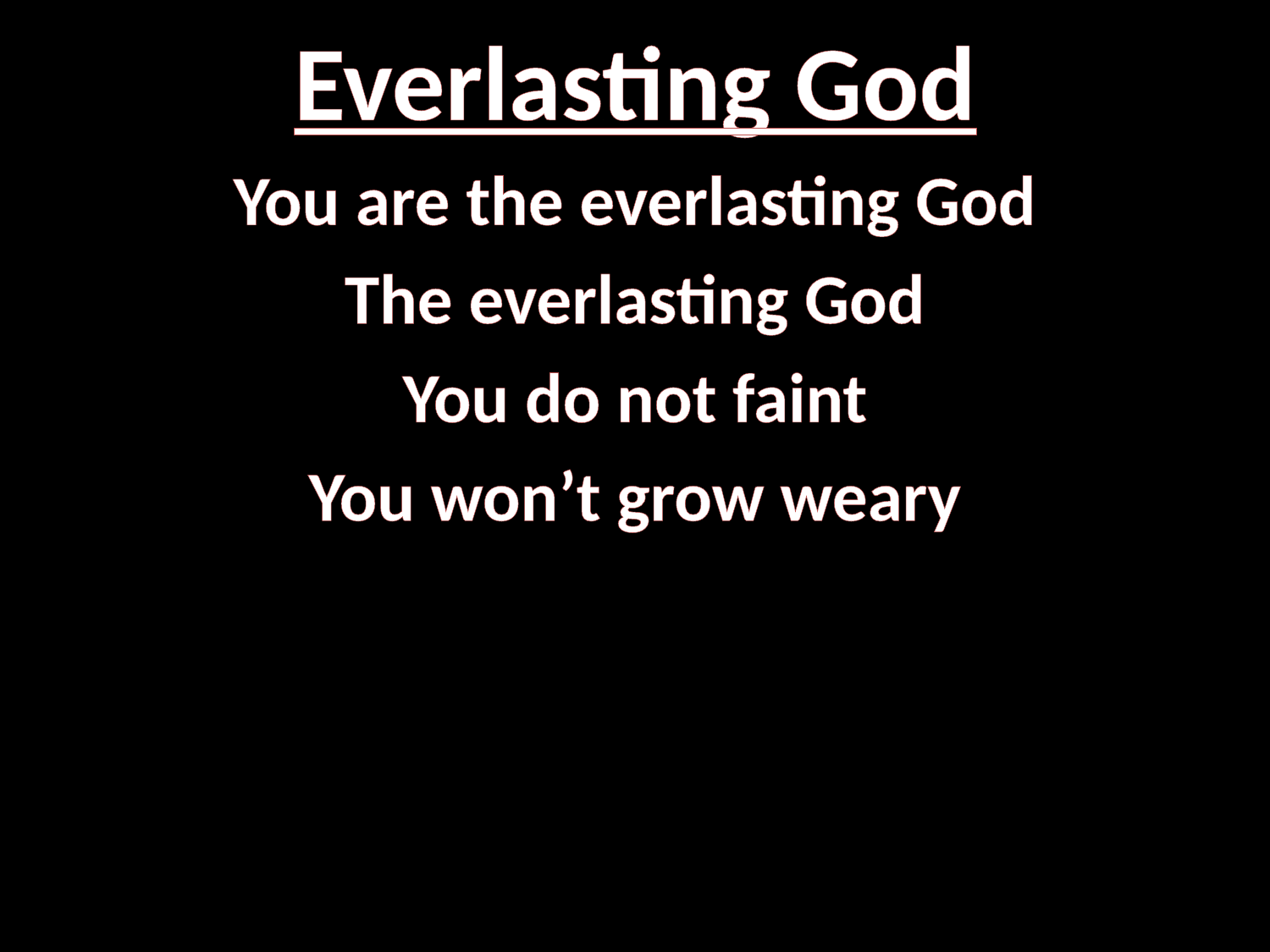

# Everlasting God
You are the everlasting God
The everlasting God
You do not faint
You won’t grow weary